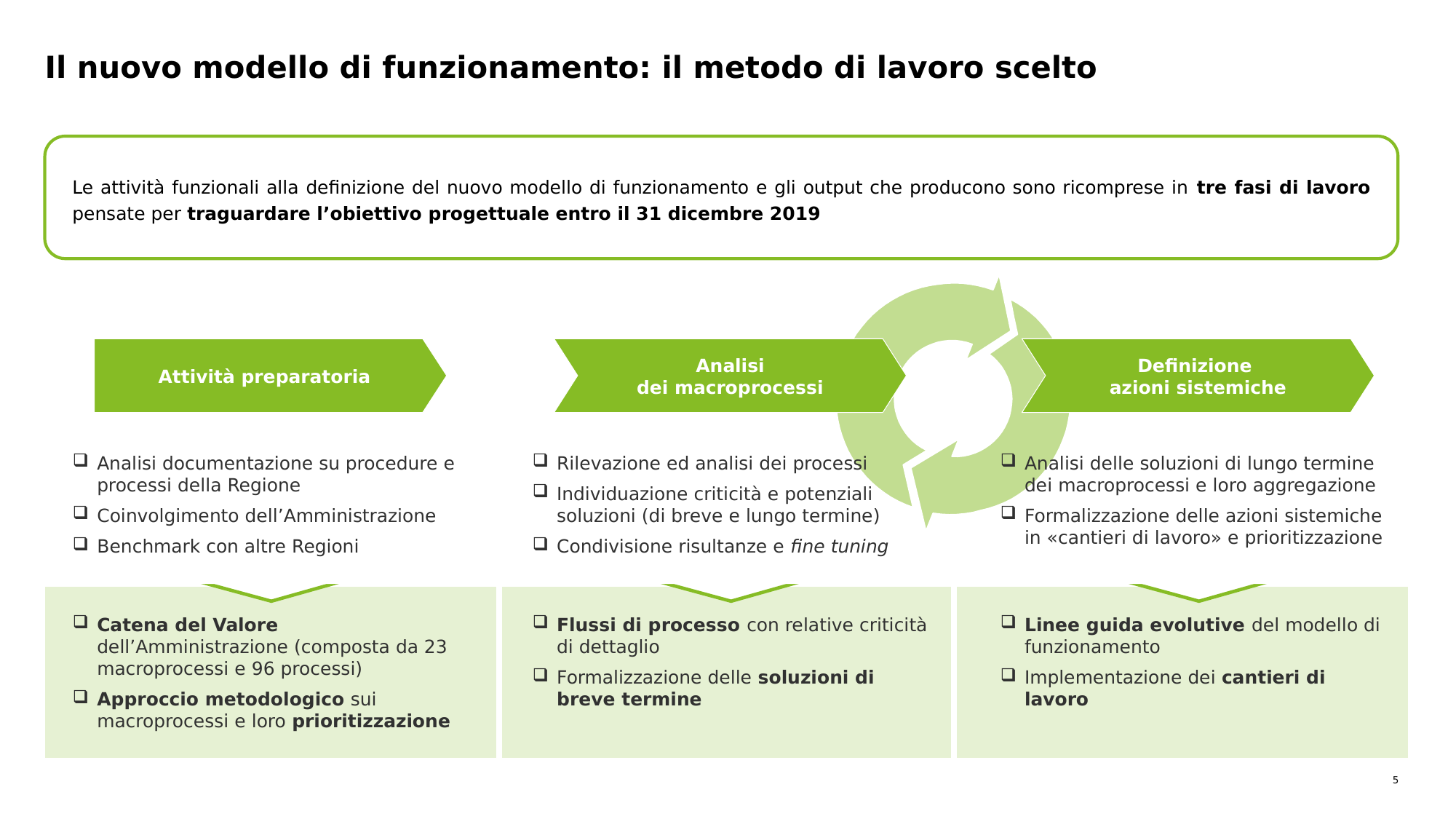

# Il nuovo modello di funzionamento: il metodo di lavoro scelto
Le attività funzionali alla definizione del nuovo modello di funzionamento e gli output che producono sono ricomprese in tre fasi di lavoro pensate per traguardare l’obiettivo progettuale entro il 31 dicembre 2019

Attività preparatoria
Analisi
dei macroprocessi
Definizione
azioni sistemiche
Analisi documentazione su procedure e processi della Regione
Coinvolgimento dell’Amministrazione
Benchmark con altre Regioni
Rilevazione ed analisi dei processi
Individuazione criticità e potenziali soluzioni (di breve e lungo termine)
Condivisione risultanze e fine tuning
Analisi delle soluzioni di lungo termine dei macroprocessi e loro aggregazione
Formalizzazione delle azioni sistemiche in «cantieri di lavoro» e prioritizzazione

|  |  |  |
| --- | --- | --- |
Catena del Valore dell’Amministrazione (composta da 23 macroprocessi e 96 processi)
Approccio metodologico sui macroprocessi e loro prioritizzazione
Flussi di processo con relative criticità di dettaglio
Formalizzazione delle soluzioni di breve termine
Linee guida evolutive del modello di funzionamento
Implementazione dei cantieri di lavoro